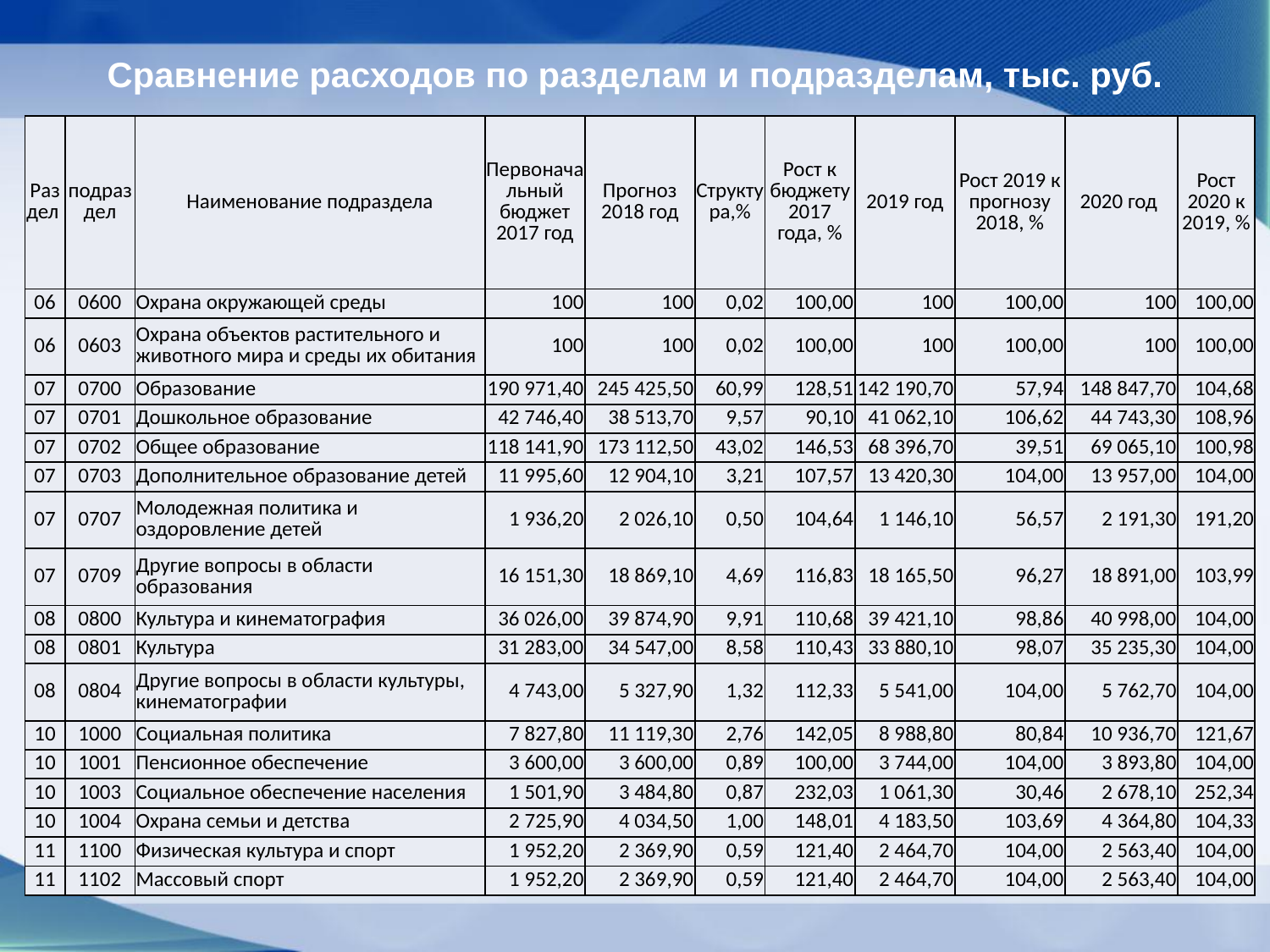

Сравнение расходов по разделам и подразделам, тыс. руб.
| Раздел | подраздел | Наименование подраздела | Первоначальный бюджет 2017 год | Прогноз 2018 год | Структура,% | Рост к бюджету 2017 года, % | 2019 год | Рост 2019 к прогнозу 2018, % | 2020 год | Рост 2020 к 2019, % |
| --- | --- | --- | --- | --- | --- | --- | --- | --- | --- | --- |
| 06 | 0600 | Охрана окружающей среды | 100 | 100 | 0,02 | 100,00 | 100 | 100,00 | 100 | 100,00 |
| 06 | 0603 | Охрана объектов растительного и животного мира и среды их обитания | 100 | 100 | 0,02 | 100,00 | 100 | 100,00 | 100 | 100,00 |
| 07 | 0700 | Образование | 190 971,40 | 245 425,50 | 60,99 | 128,51 | 142 190,70 | 57,94 | 148 847,70 | 104,68 |
| 07 | 0701 | Дошкольное образование | 42 746,40 | 38 513,70 | 9,57 | 90,10 | 41 062,10 | 106,62 | 44 743,30 | 108,96 |
| 07 | 0702 | Общее образование | 118 141,90 | 173 112,50 | 43,02 | 146,53 | 68 396,70 | 39,51 | 69 065,10 | 100,98 |
| 07 | 0703 | Дополнительное образование детей | 11 995,60 | 12 904,10 | 3,21 | 107,57 | 13 420,30 | 104,00 | 13 957,00 | 104,00 |
| 07 | 0707 | Молодежная политика и оздоровление детей | 1 936,20 | 2 026,10 | 0,50 | 104,64 | 1 146,10 | 56,57 | 2 191,30 | 191,20 |
| 07 | 0709 | Другие вопросы в области образования | 16 151,30 | 18 869,10 | 4,69 | 116,83 | 18 165,50 | 96,27 | 18 891,00 | 103,99 |
| 08 | 0800 | Культура и кинематография | 36 026,00 | 39 874,90 | 9,91 | 110,68 | 39 421,10 | 98,86 | 40 998,00 | 104,00 |
| 08 | 0801 | Культура | 31 283,00 | 34 547,00 | 8,58 | 110,43 | 33 880,10 | 98,07 | 35 235,30 | 104,00 |
| 08 | 0804 | Другие вопросы в области культуры, кинематографии | 4 743,00 | 5 327,90 | 1,32 | 112,33 | 5 541,00 | 104,00 | 5 762,70 | 104,00 |
| 10 | 1000 | Социальная политика | 7 827,80 | 11 119,30 | 2,76 | 142,05 | 8 988,80 | 80,84 | 10 936,70 | 121,67 |
| 10 | 1001 | Пенсионное обеспечение | 3 600,00 | 3 600,00 | 0,89 | 100,00 | 3 744,00 | 104,00 | 3 893,80 | 104,00 |
| 10 | 1003 | Социальное обеспечение населения | 1 501,90 | 3 484,80 | 0,87 | 232,03 | 1 061,30 | 30,46 | 2 678,10 | 252,34 |
| 10 | 1004 | Охрана семьи и детства | 2 725,90 | 4 034,50 | 1,00 | 148,01 | 4 183,50 | 103,69 | 4 364,80 | 104,33 |
| 11 | 1100 | Физическая культура и спорт | 1 952,20 | 2 369,90 | 0,59 | 121,40 | 2 464,70 | 104,00 | 2 563,40 | 104,00 |
| 11 | 1102 | Массовый спорт | 1 952,20 | 2 369,90 | 0,59 | 121,40 | 2 464,70 | 104,00 | 2 563,40 | 104,00 |